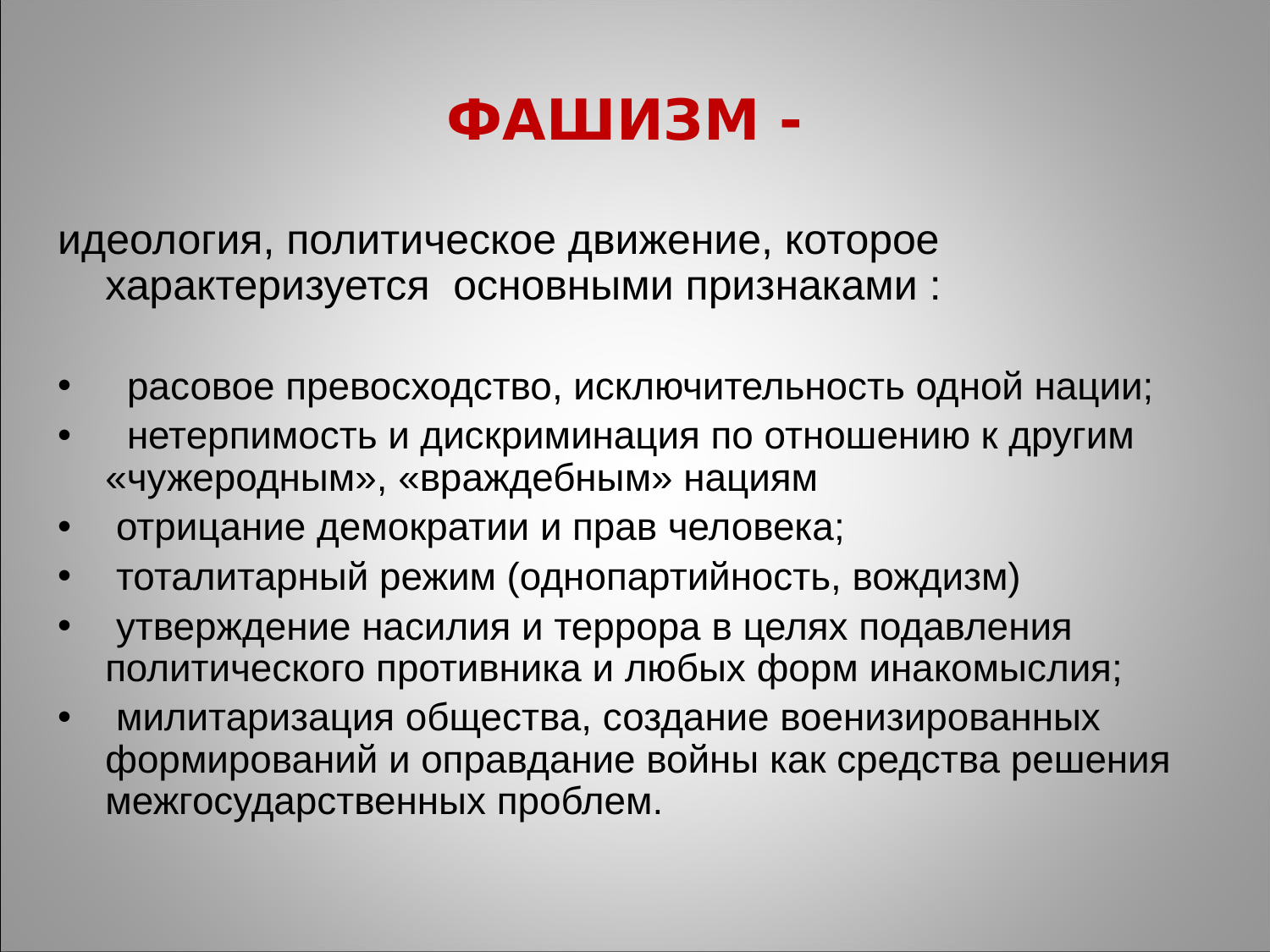

# ФАШИЗМ -

идеология, политическое движение, которое характеризуется  основными признаками :

  расовое превосходство, исключительность одной нации;
  нетерпимость и дискриминация по отношению к другим «чужеродным», «враждебным» нациям
 отрицание демократии и прав человека;
 тоталитарный режим (однопартийность, вождизм)
 утверждение насилия и террора в целях подавления политического противника и любых форм инакомыслия;
 милитаризация общества, создание военизированных формирований и оправдание войны как средства решения межгосударственных проблем.